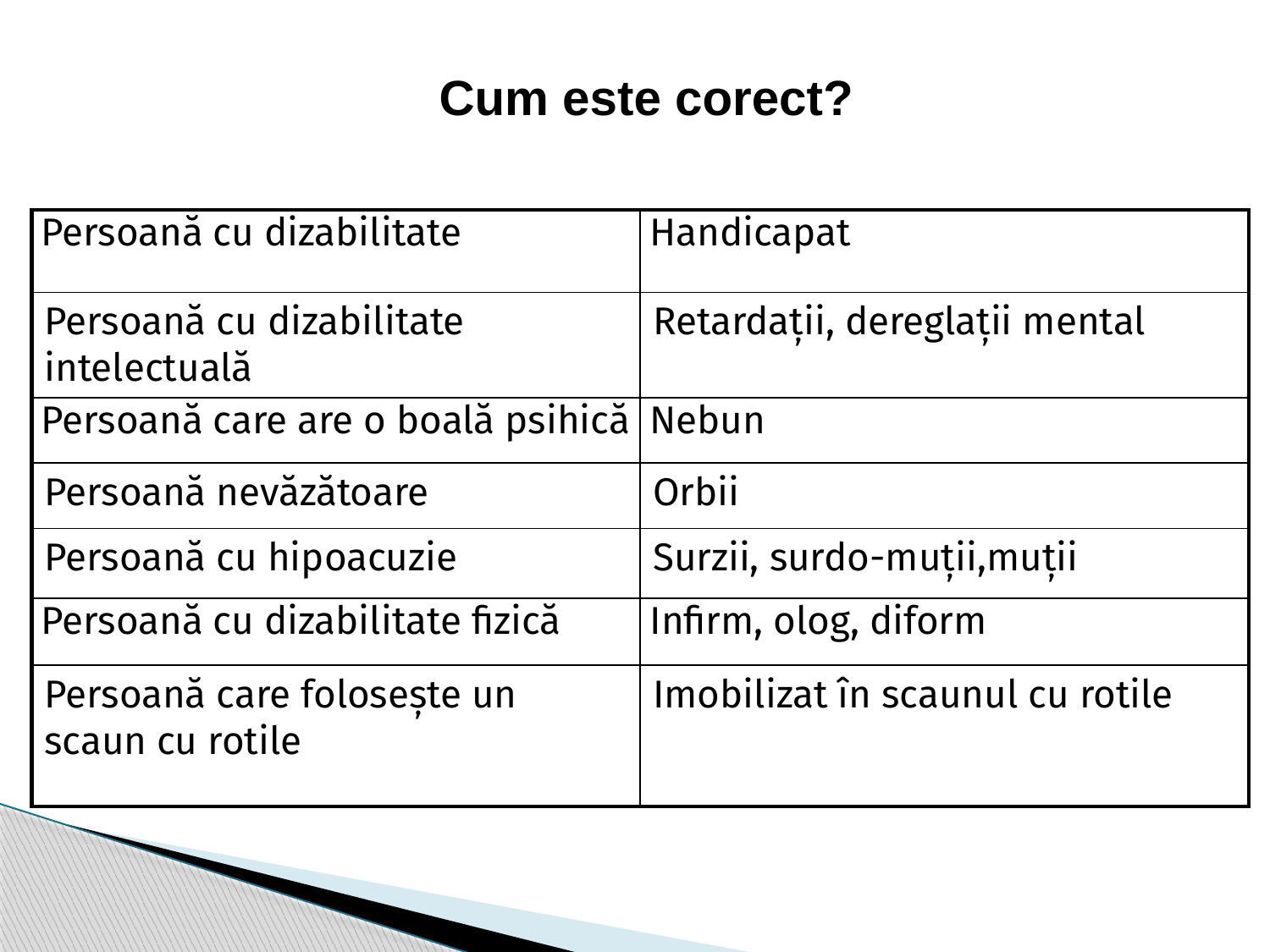

# Cum este corect?
| Persoană cu dizabilitate | Handicapat |
| --- | --- |
| Persoană cu dizabilitate intelectuală | Retardaţii, dereglaţii mental |
| Persoană care are o boală psihică | Nebun |
| Persoană nevăzătoare | Orbii |
| Persoană cu hipoacuzie | Surzii, surdo-muţii,muţii |
| Persoană cu dizabilitate fizică | Infirm, olog, diform |
| Persoană care foloseşte un scaun cu rotile | Imobilizat în scaunul cu rotile |